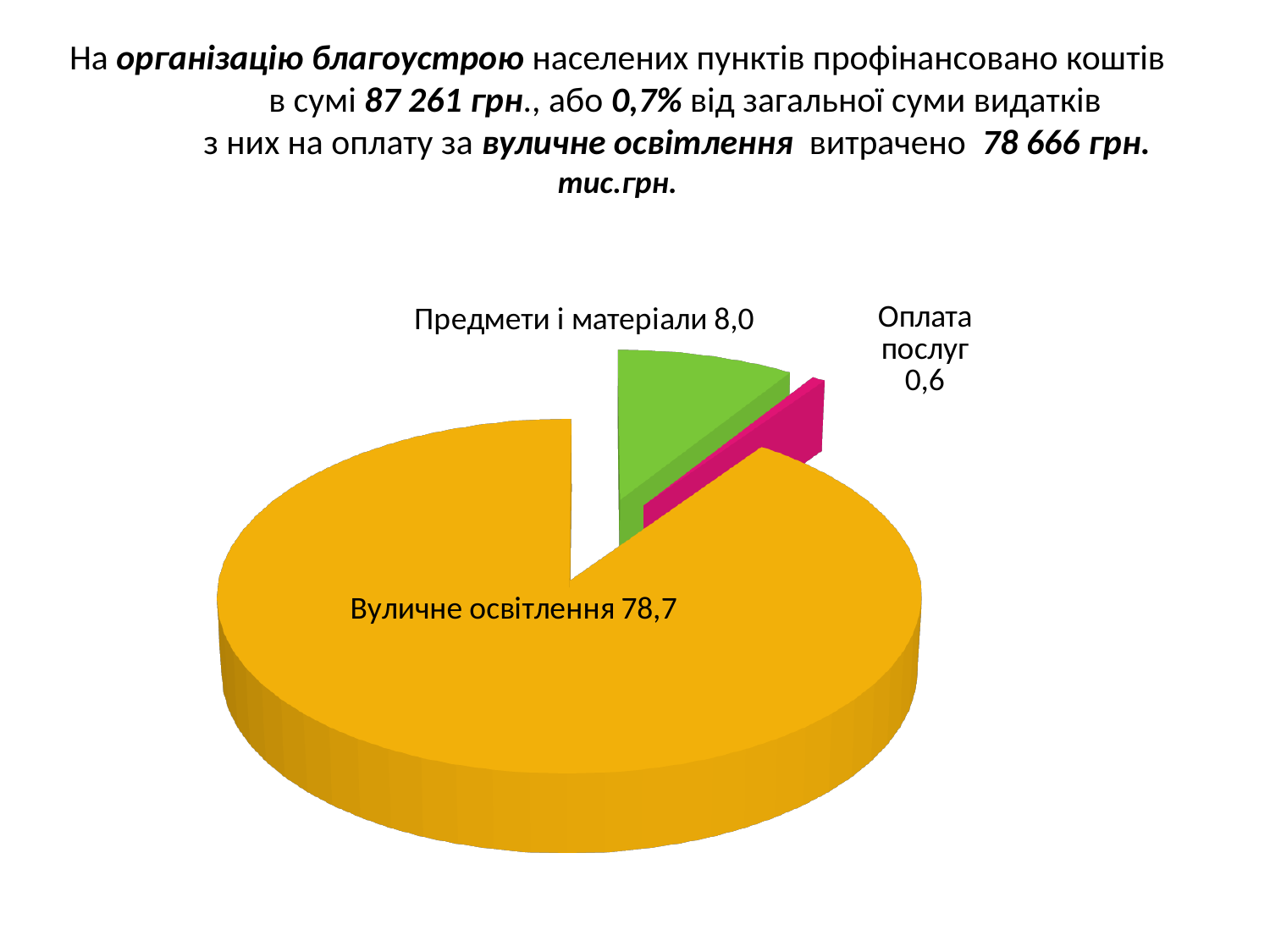

# На організацію благоустрою населених пунктів профінансовано коштів в сумі 87 261 грн., або 0,7% від загальної суми видатків з них на оплату за вуличне освітлення  витрачено  78 666 грн. тис.грн.

[unsupported chart]